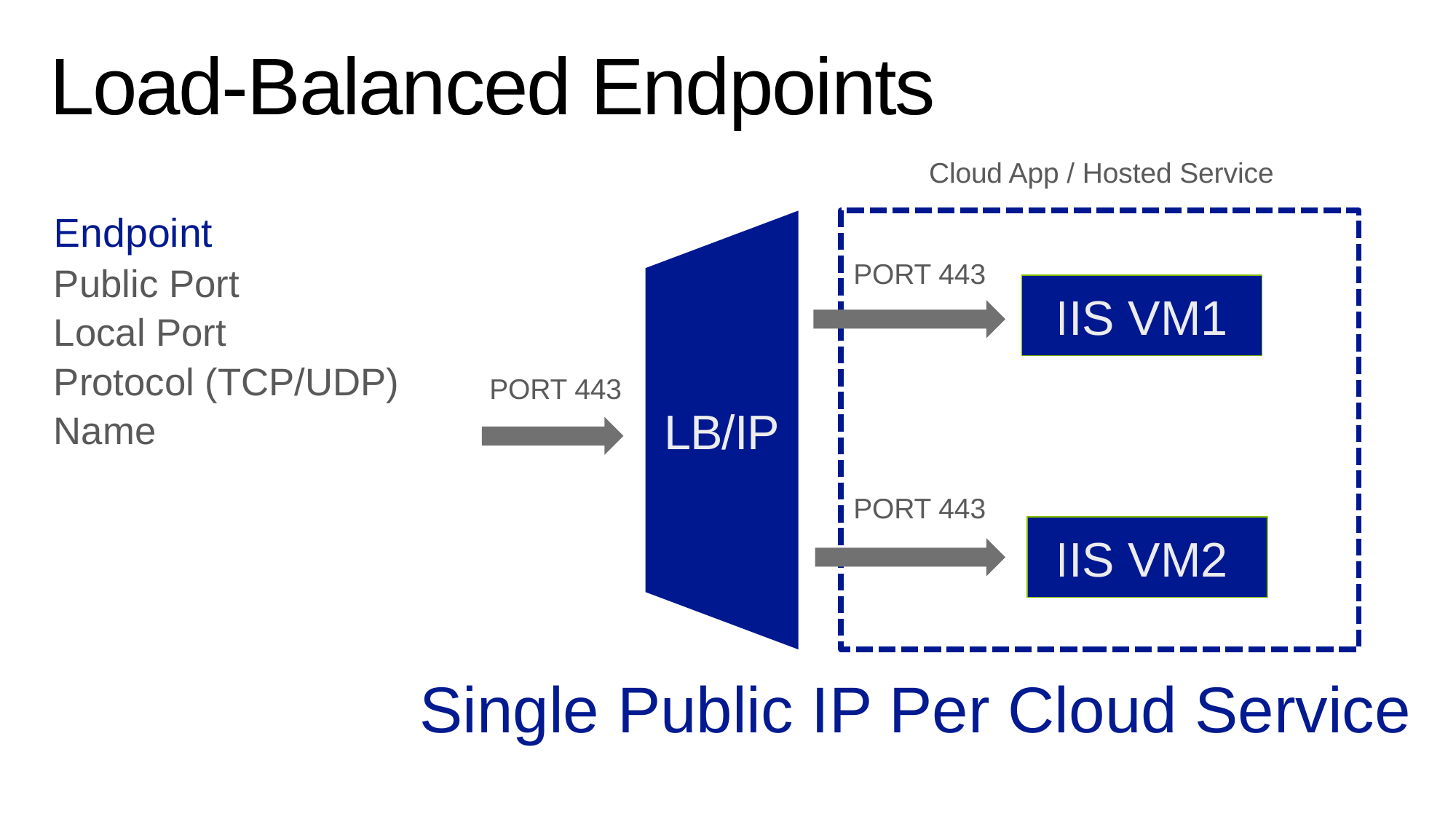

# Load-Balanced Endpoints
Cloud App / Hosted Service

Endpoint
Public Port
Local Port
Protocol (TCP/UDP)
Name
PORT 443

IIS VM1
LB/IP
PORT 443

PORT 443

IIS VM2
Single Public IP Per Cloud Service